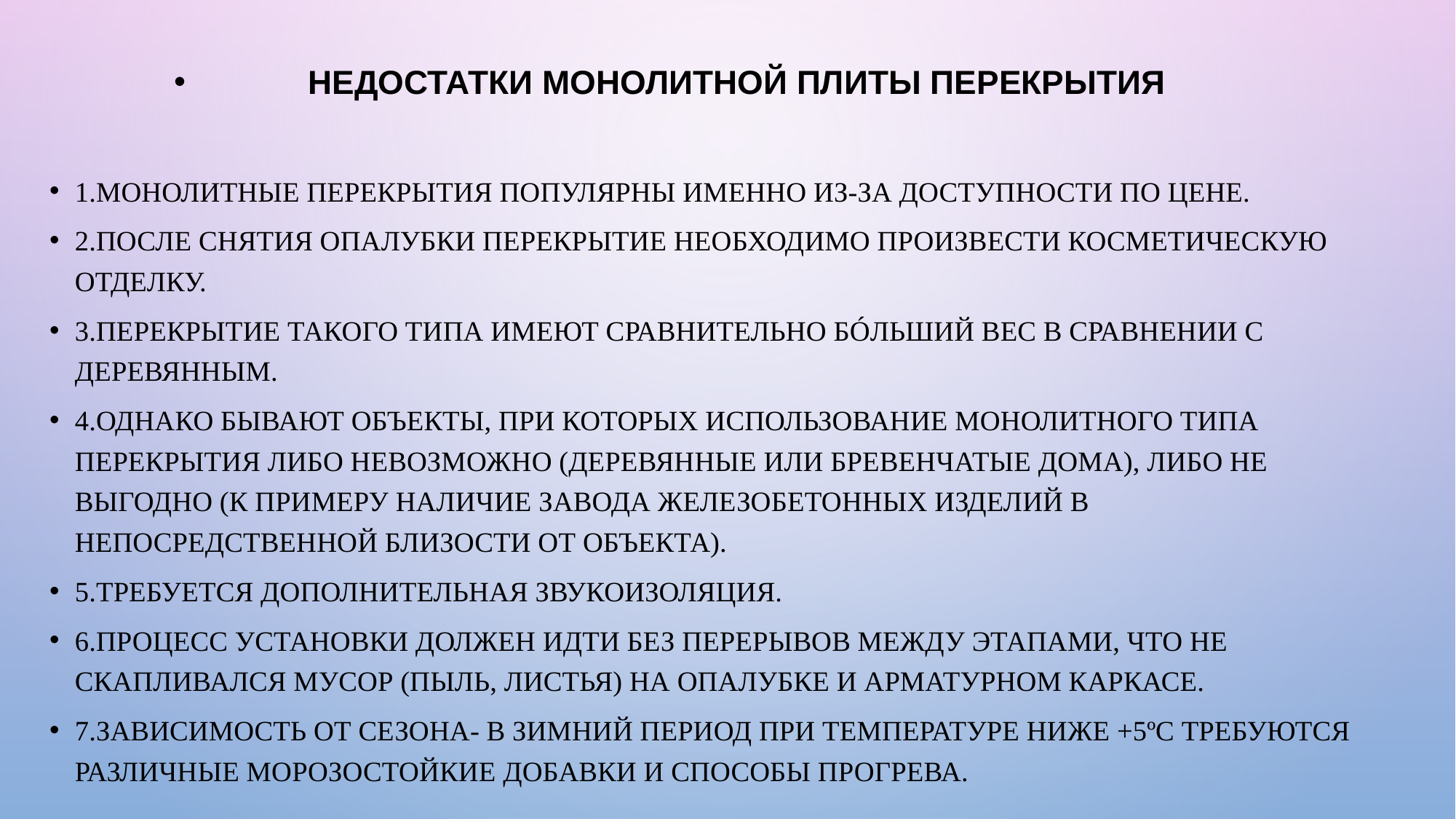

Недостатки монолитной плиты перекрытия

1.Монолитные перекрытия популярны именно из-за доступности по цене.
2.После снятия опалубки перекрытие необходимо произвести косметическую отделку.
3.Перекрытие такого типа имеют сравнительно бóльший вес в сравнении с деревянным.
4.Однако бывают объекты, при которых использование монолитного типа перекрытия либо невозможно (деревянные или бревенчатые дома), либо не выгодно (к примеру наличие завода железобетонных изделий в непосредственной близости от объекта).
5.Требуется дополнительная звукоизоляция.
6.Процесс установки должен идти без перерывов между этапами, что не скапливался мусор (пыль, листья) на опалубке и арматурном каркасе.
7.Зависимость от сезона- в зимний период при температуре ниже +5ºС требуются различные морозостойкие добавки и способы прогрева.